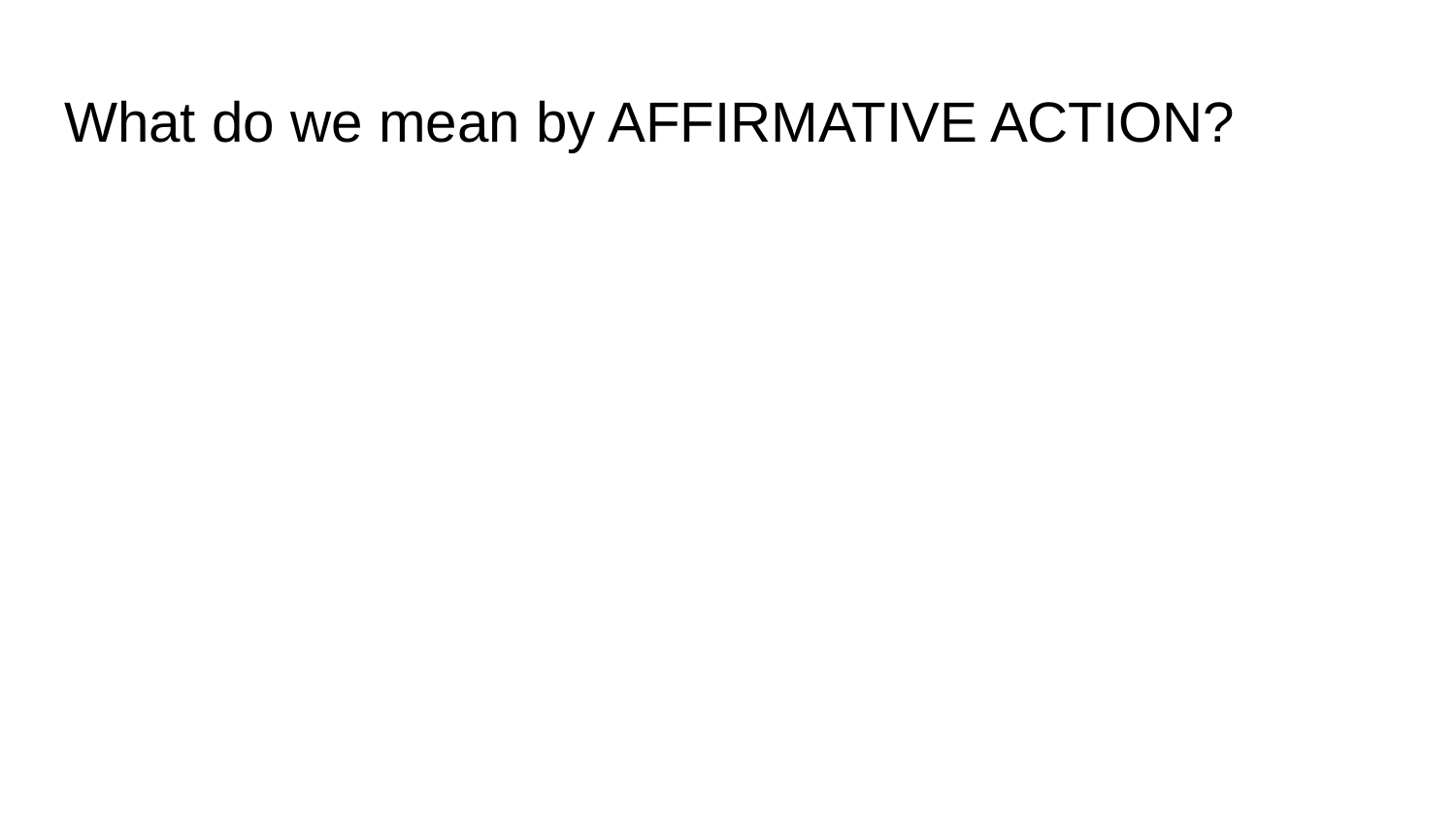

# What do we mean by AFFIRMATIVE ACTION?